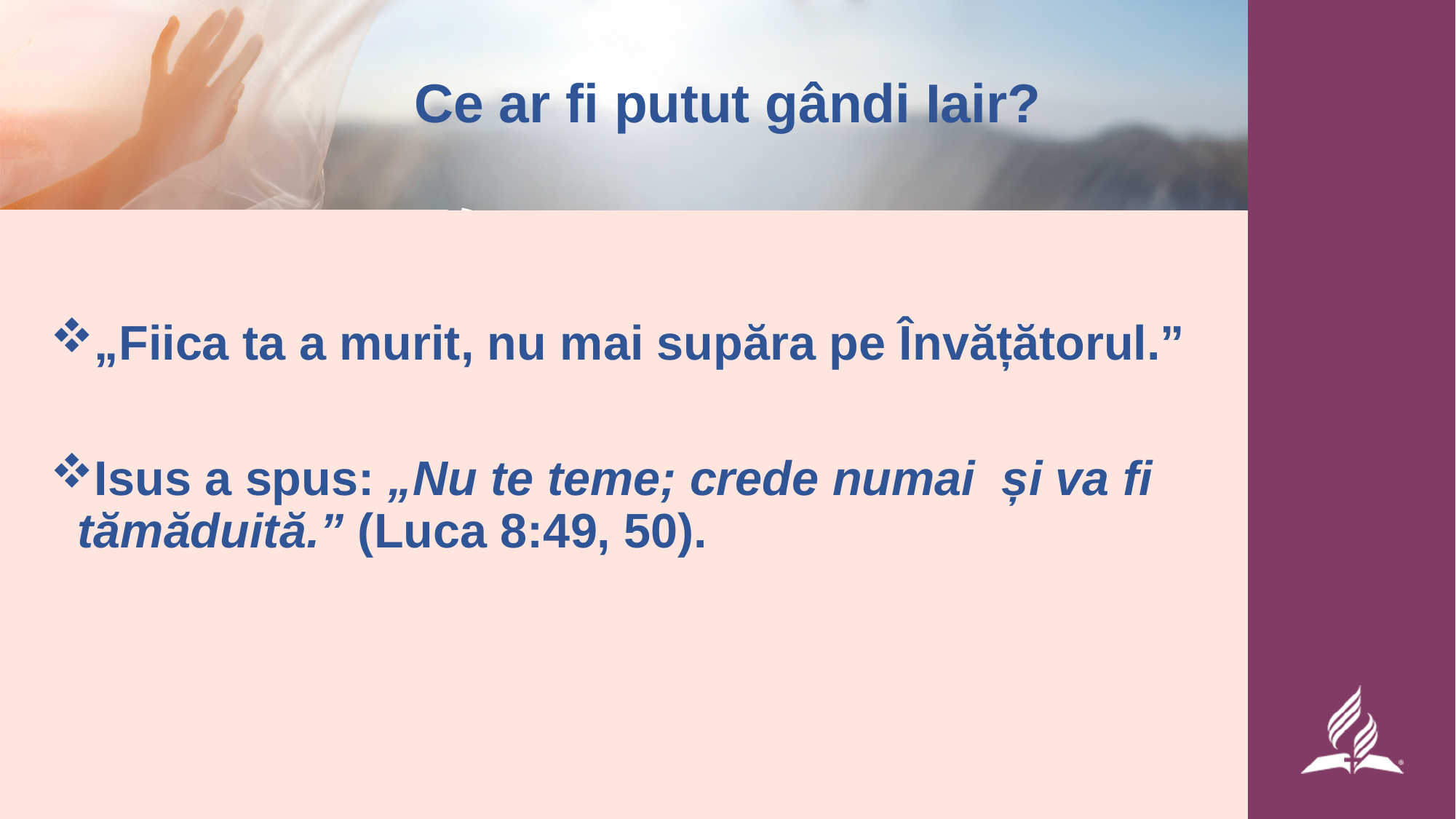

# Ce ar fi putut gândi Iair?

„Fiica ta a murit, nu mai supăra pe Învățătorul.”

Isus a spus: „Nu te teme; crede numai  și va fi tămăduită.” (Luca 8:49, 50).